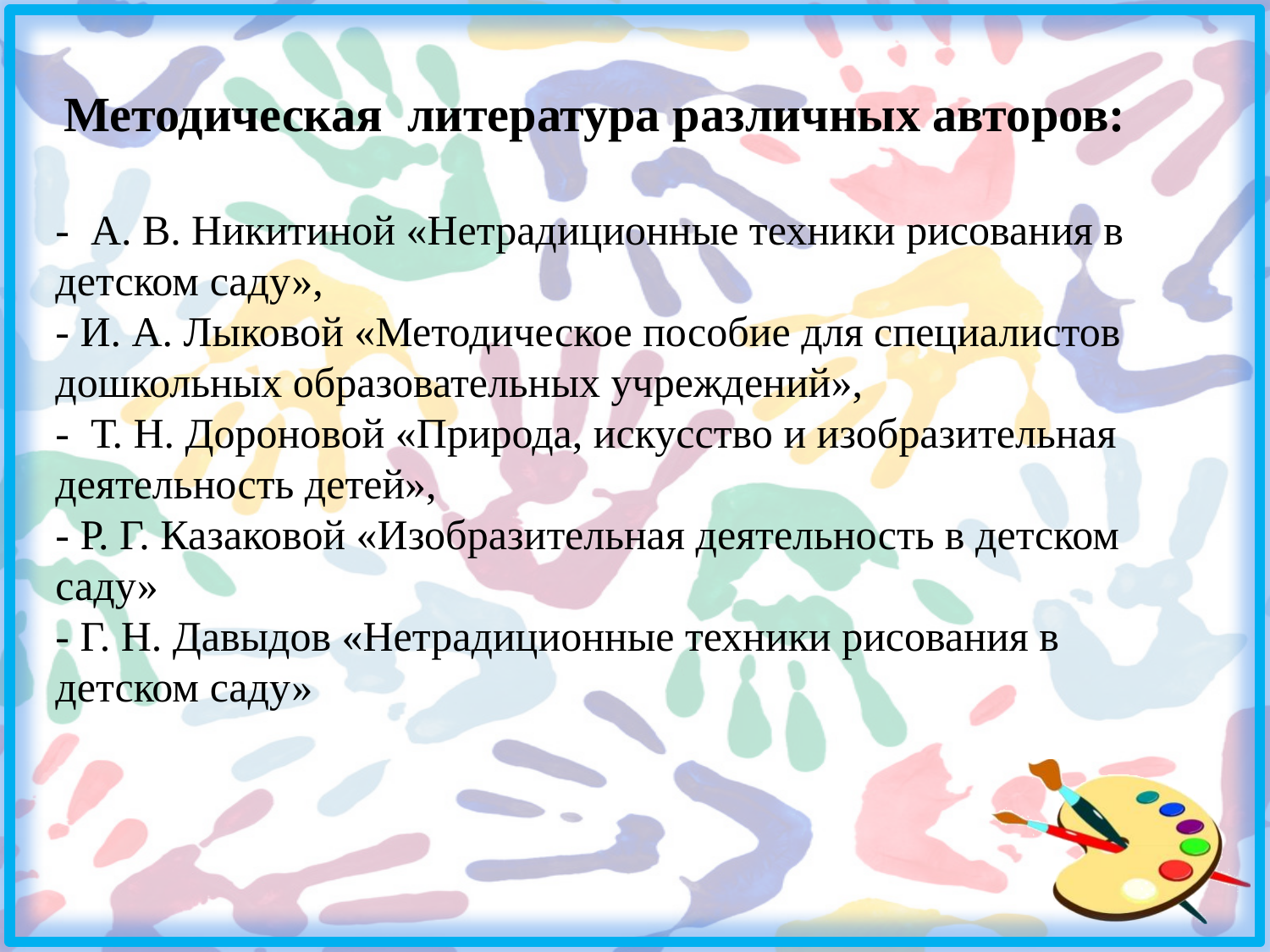

Методическая  литература различных авторов:
-  А. В. Никитиной «Нетрадиционные техники рисования в детском саду»,
- И. А. Лыковой «Методическое пособие для специалистов дошкольных образовательных учреждений»,
-  Т. Н. Дороновой «Природа, искусство и изобразительная деятельность детей»,
- Р. Г. Казаковой «Изобразительная деятельность в детском саду»
- Г. Н. Давыдов «Нетрадиционные техники рисования в детском саду»